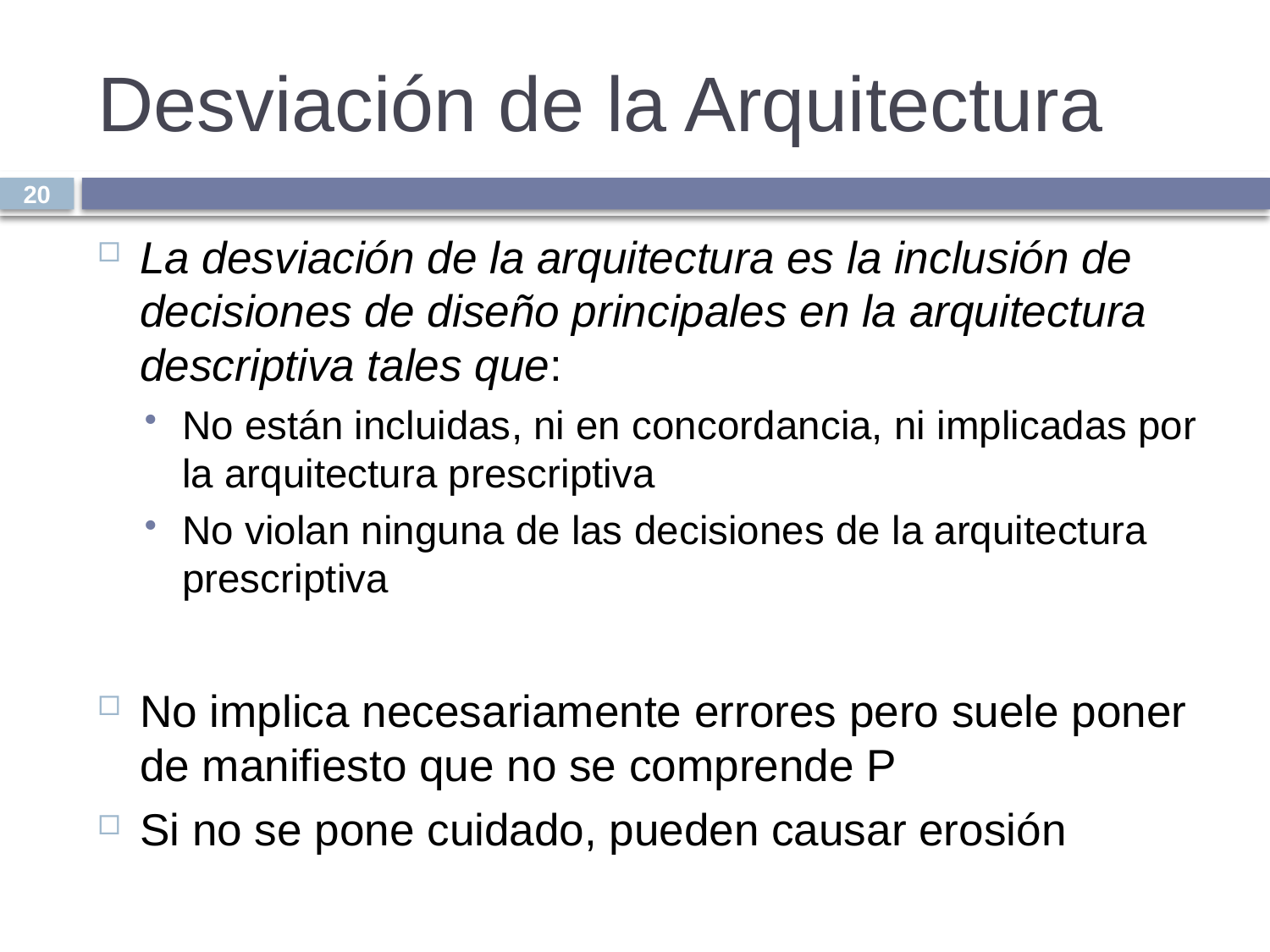

# Desviación de la Arquitectura
20
La desviación de la arquitectura es la inclusión de decisiones de diseño principales en la arquitectura descriptiva tales que:
No están incluidas, ni en concordancia, ni implicadas por la arquitectura prescriptiva
No violan ninguna de las decisiones de la arquitectura prescriptiva

No implica necesariamente errores pero suele poner de manifiesto que no se comprende P
Si no se pone cuidado, pueden causar erosión